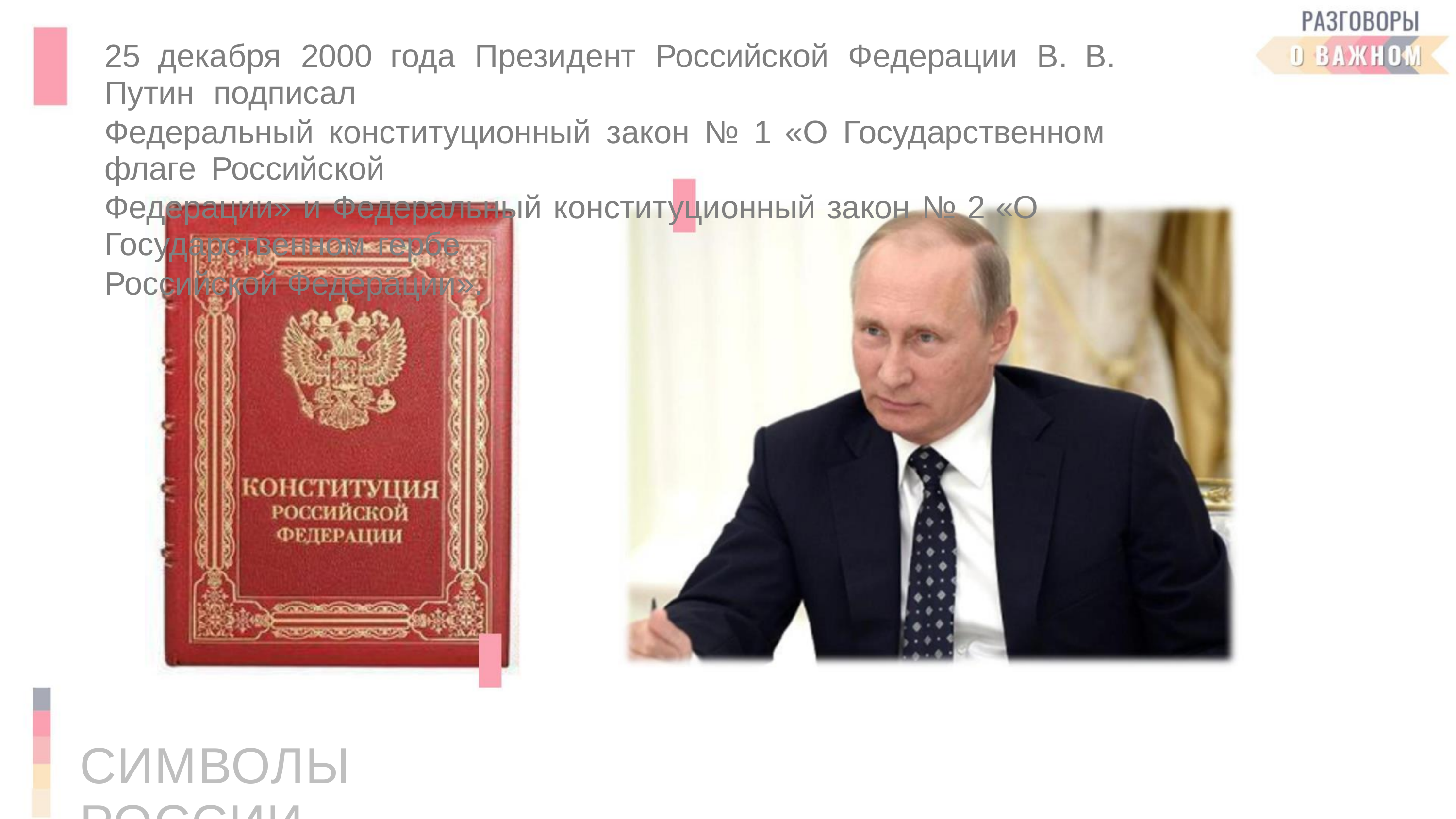

25 декабря 2000 года Президент Российской Федерации В. В. Путин подписал
Федеральный конституционный закон № 1 «О Государственном флаге Российской
Федерации» и Федеральный конституционный закон № 2 «О Государственном гербе
Российской Федерации».
СИМВОЛЫ РОССИИ